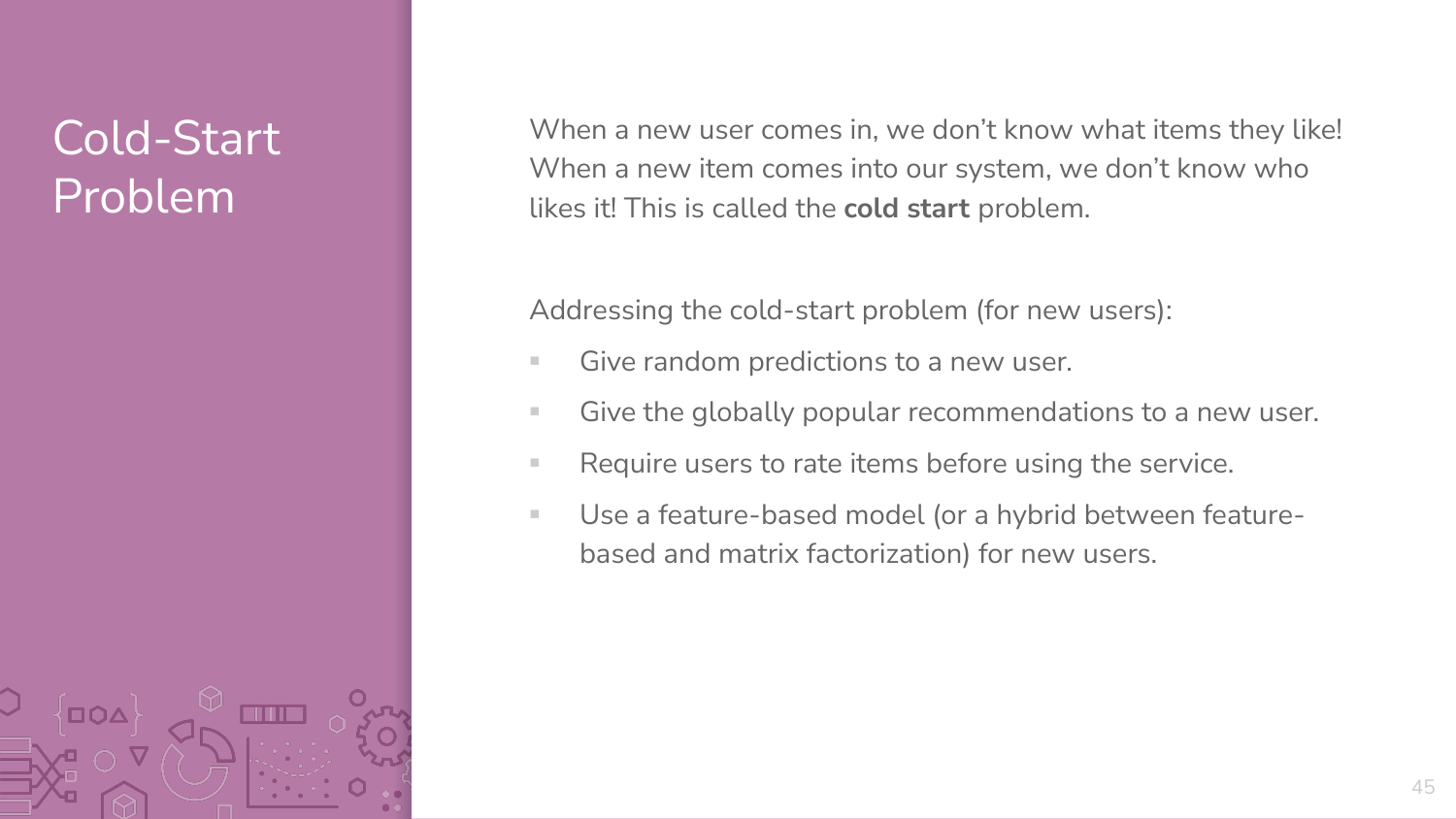

# Cold-Start Problem
When a new user comes in, we don’t know what items they like! When a new item comes into our system, we don’t know who likes it! This is called the cold start problem.

Addressing the cold-start problem (for new users):
Give random predictions to a new user.
Give the globally popular recommendations to a new user.
Require users to rate items before using the service.
Use a feature-based model (or a hybrid between feature-based and matrix factorization) for new users.

45